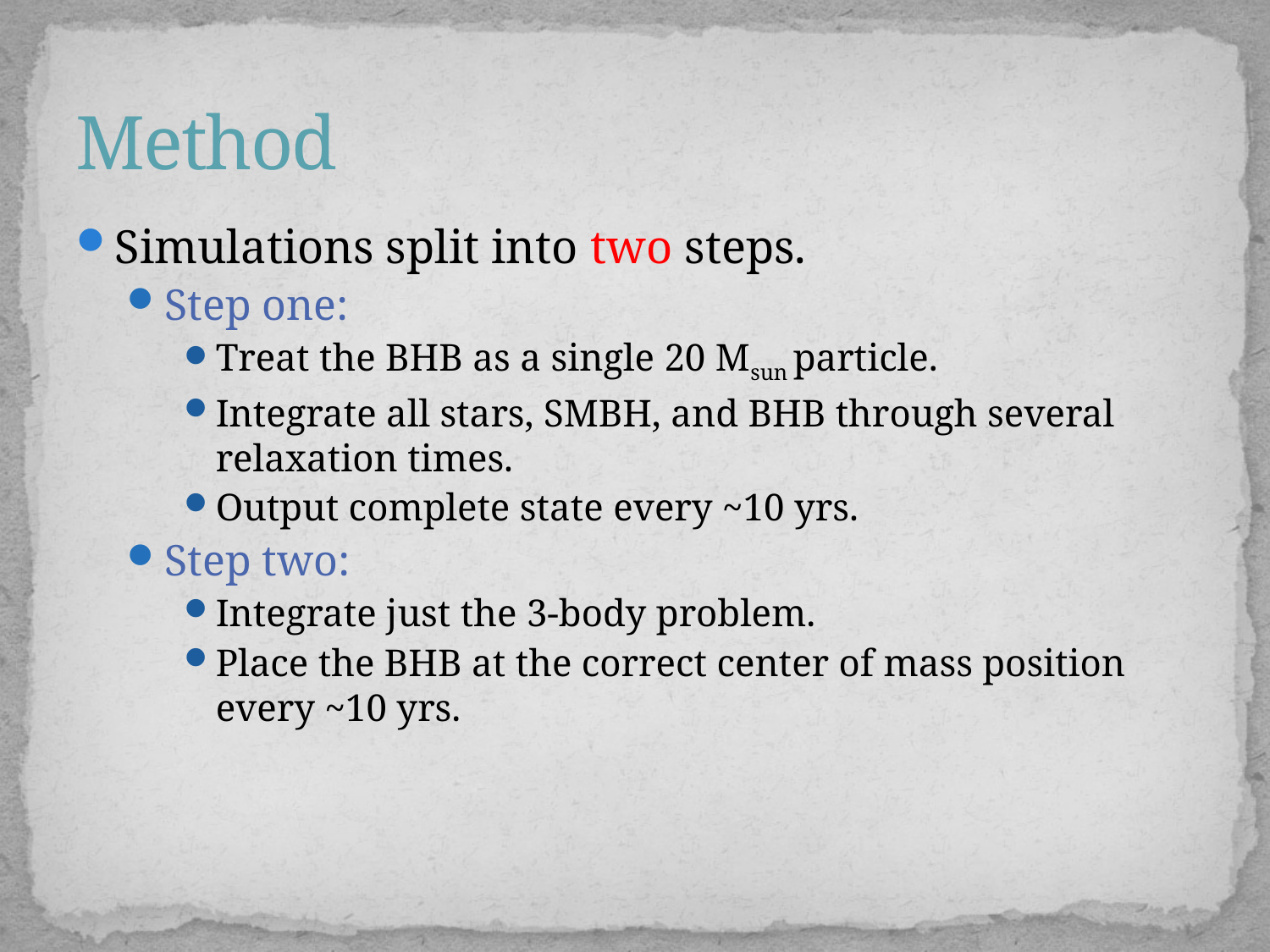

# Method
Simulations split into two steps.
Step one:
Treat the BHB as a single 20 Msun particle.
Integrate all stars, SMBH, and BHB through several relaxation times.
Output complete state every ~10 yrs.
Step two:
Integrate just the 3-body problem.
Place the BHB at the correct center of mass position every ~10 yrs.